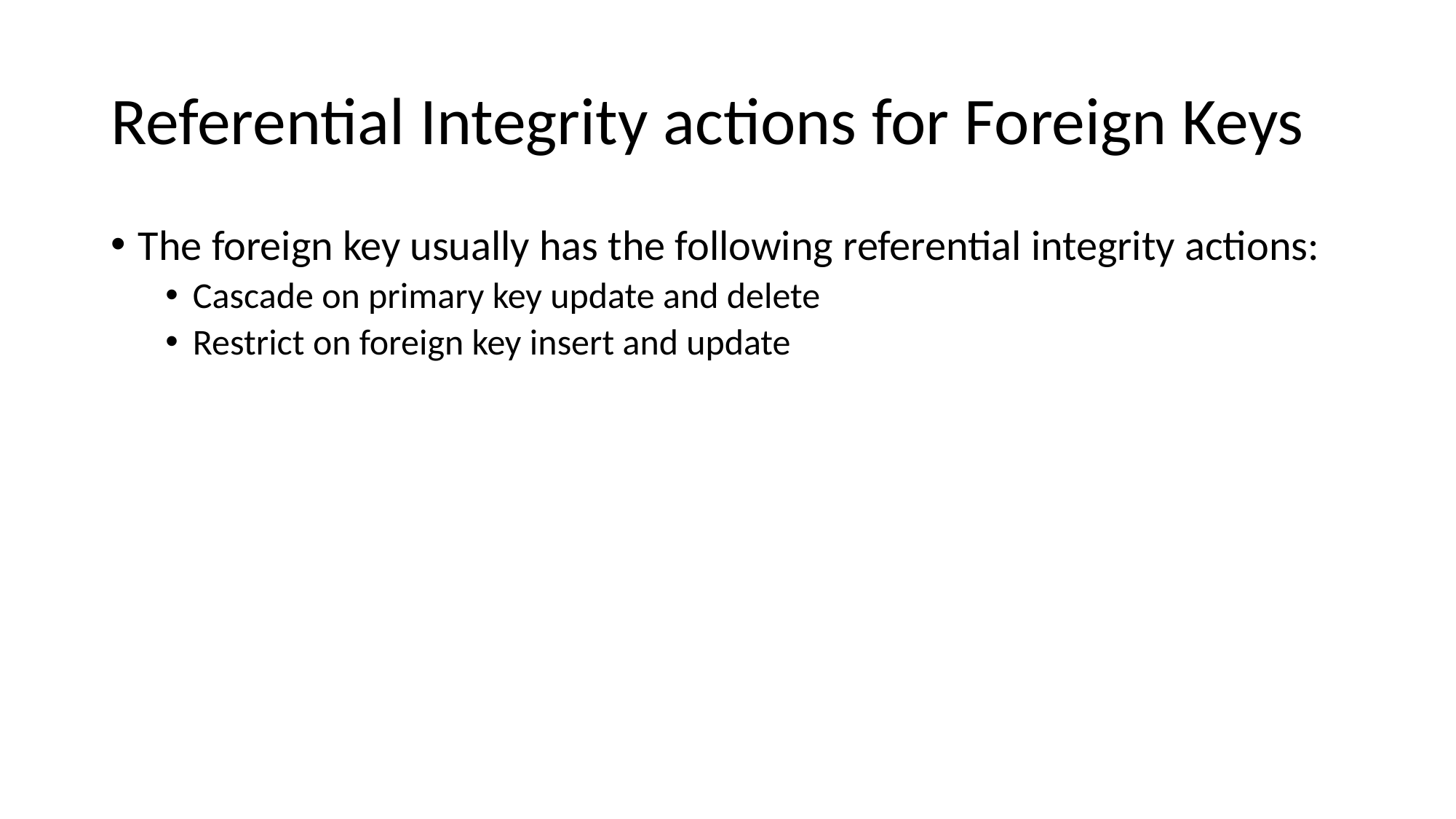

# Referential Integrity actions for Foreign Keys
The foreign key usually has the following referential integrity actions:
Cascade on primary key update and delete
Restrict on foreign key insert and update